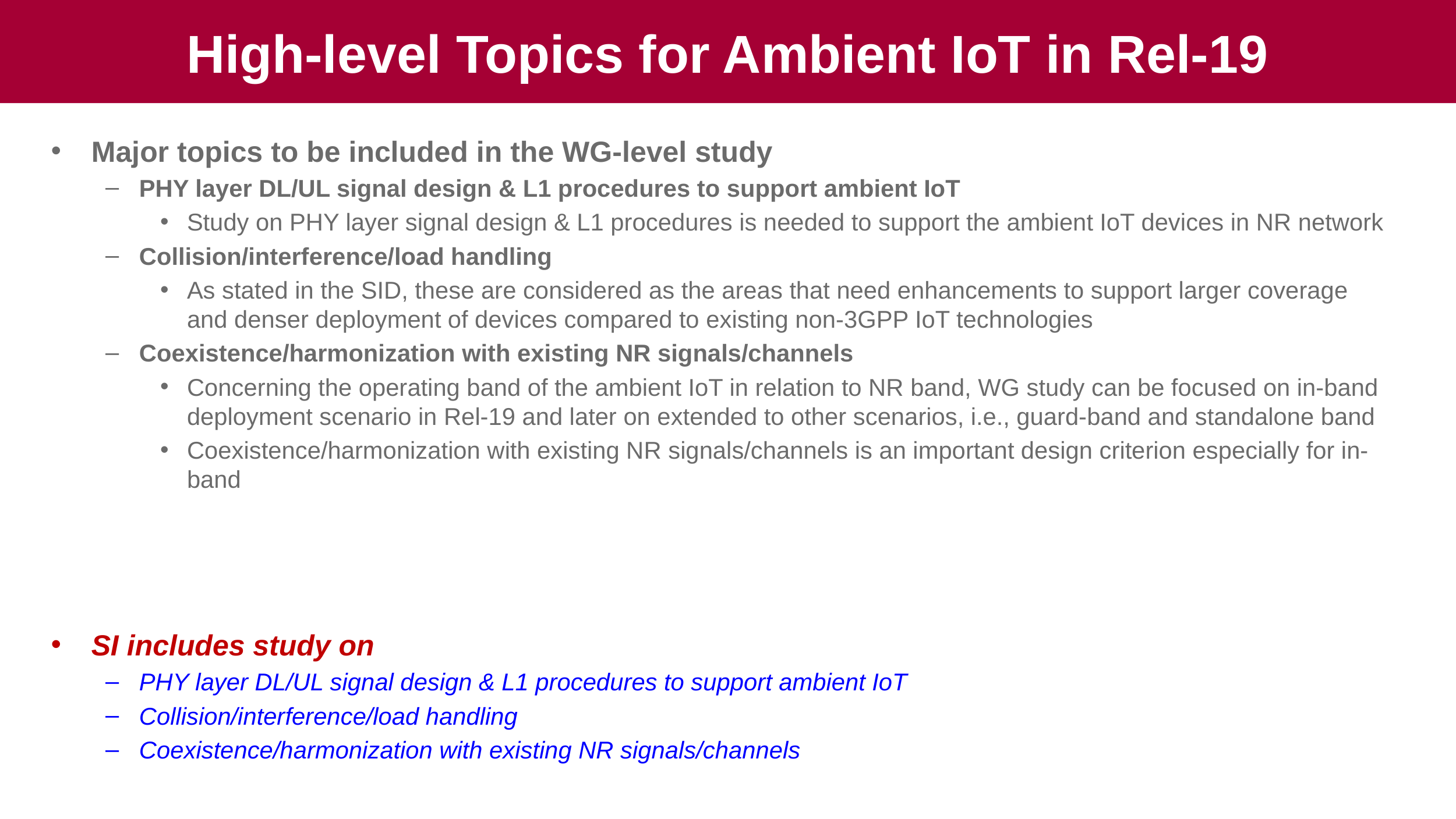

# High-level Topics for Ambient IoT in Rel-19
Major topics to be included in the WG-level study
PHY layer DL/UL signal design & L1 procedures to support ambient IoT
Study on PHY layer signal design & L1 procedures is needed to support the ambient IoT devices in NR network
Collision/interference/load handling
As stated in the SID, these are considered as the areas that need enhancements to support larger coverage and denser deployment of devices compared to existing non-3GPP IoT technologies
Coexistence/harmonization with existing NR signals/channels
Concerning the operating band of the ambient IoT in relation to NR band, WG study can be focused on in-band deployment scenario in Rel-19 and later on extended to other scenarios, i.e., guard-band and standalone band
Coexistence/harmonization with existing NR signals/channels is an important design criterion especially for in-band

SI includes study on
PHY layer DL/UL signal design & L1 procedures to support ambient IoT
Collision/interference/load handling
Coexistence/harmonization with existing NR signals/channels